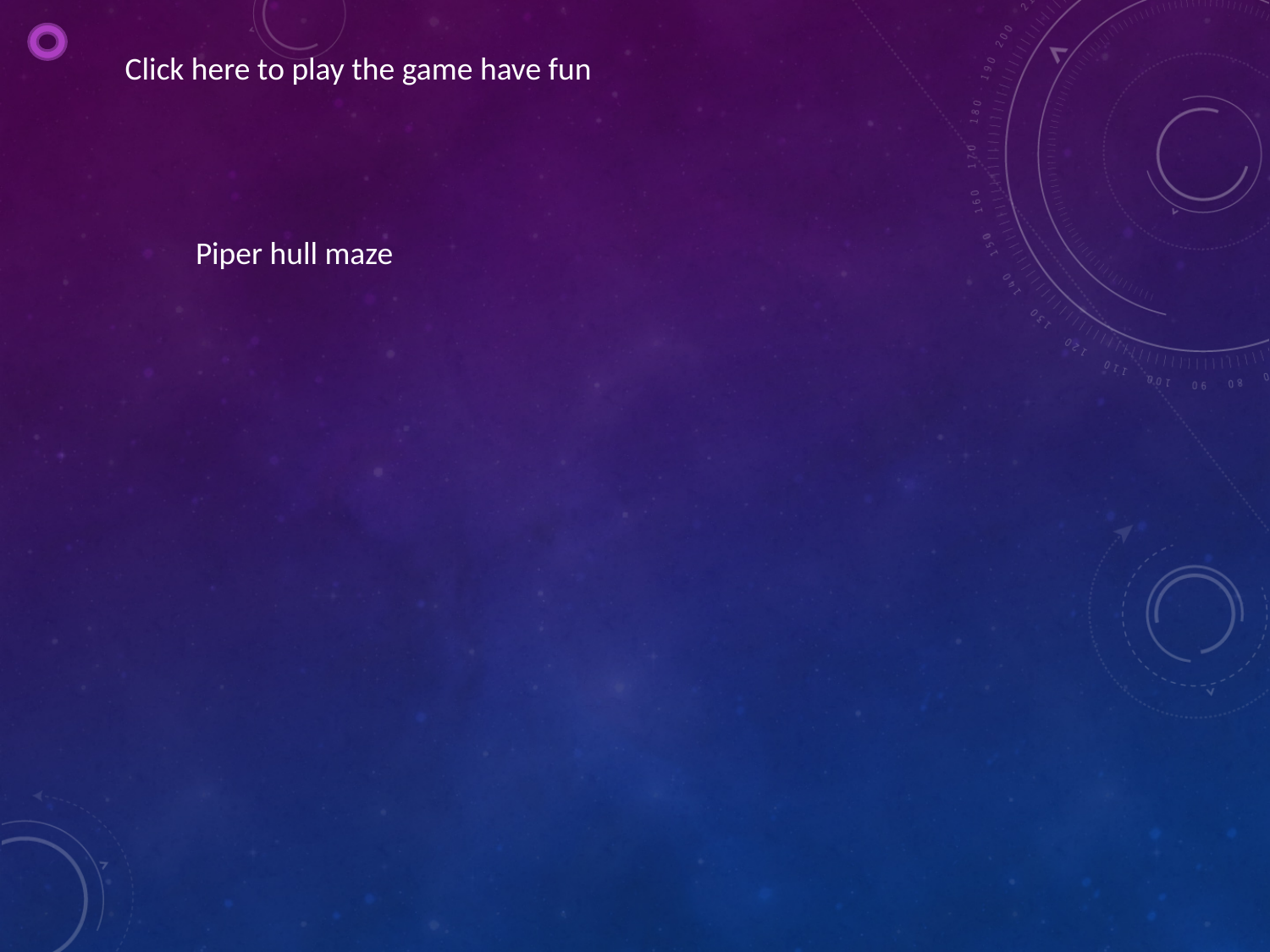

Click here to play the game have fun
Piper hull maze